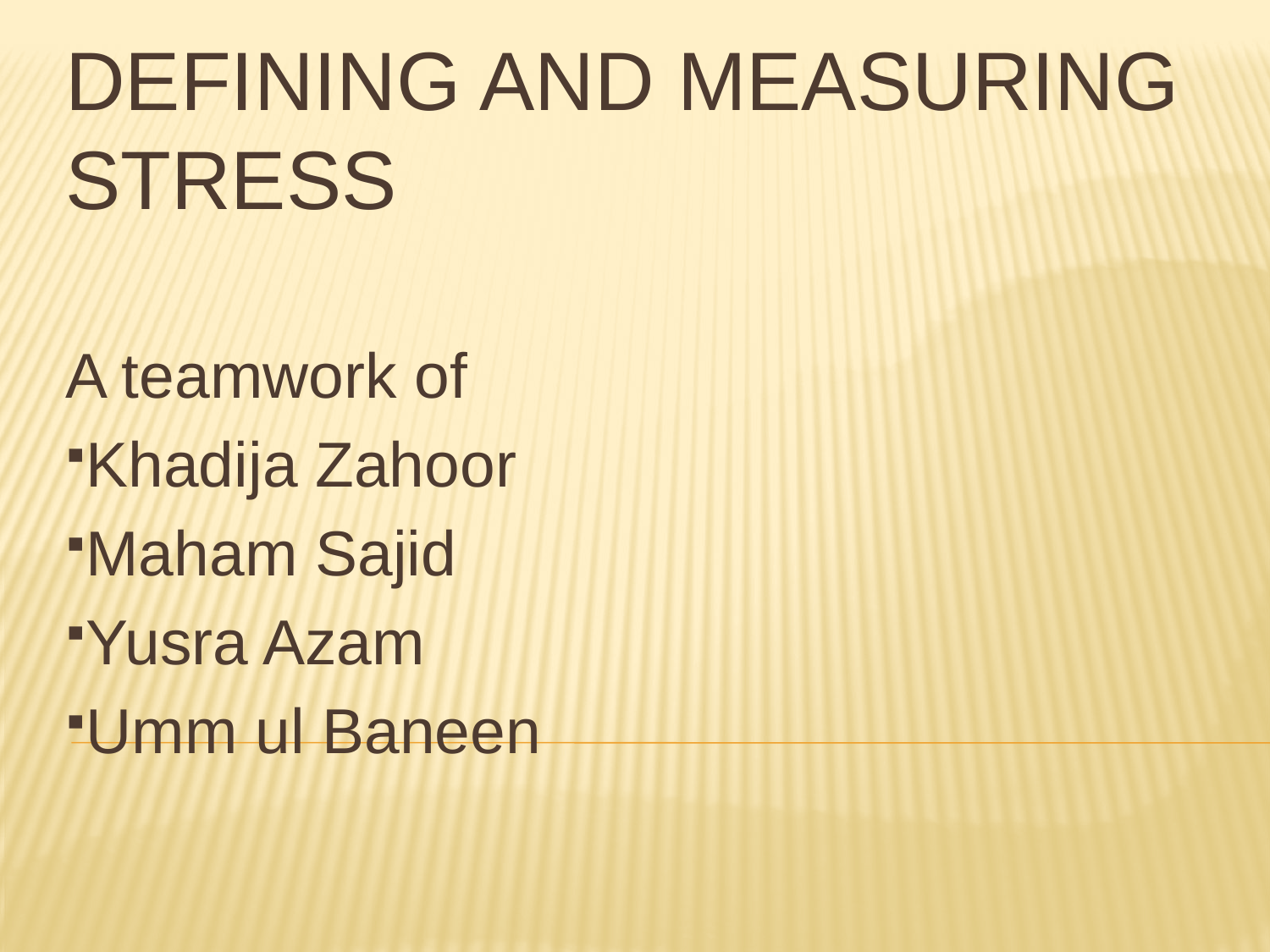

# Defining and Measuring Stress
A teamwork of
Khadija Zahoor
Maham Sajid
Yusra Azam
Umm ul Baneen